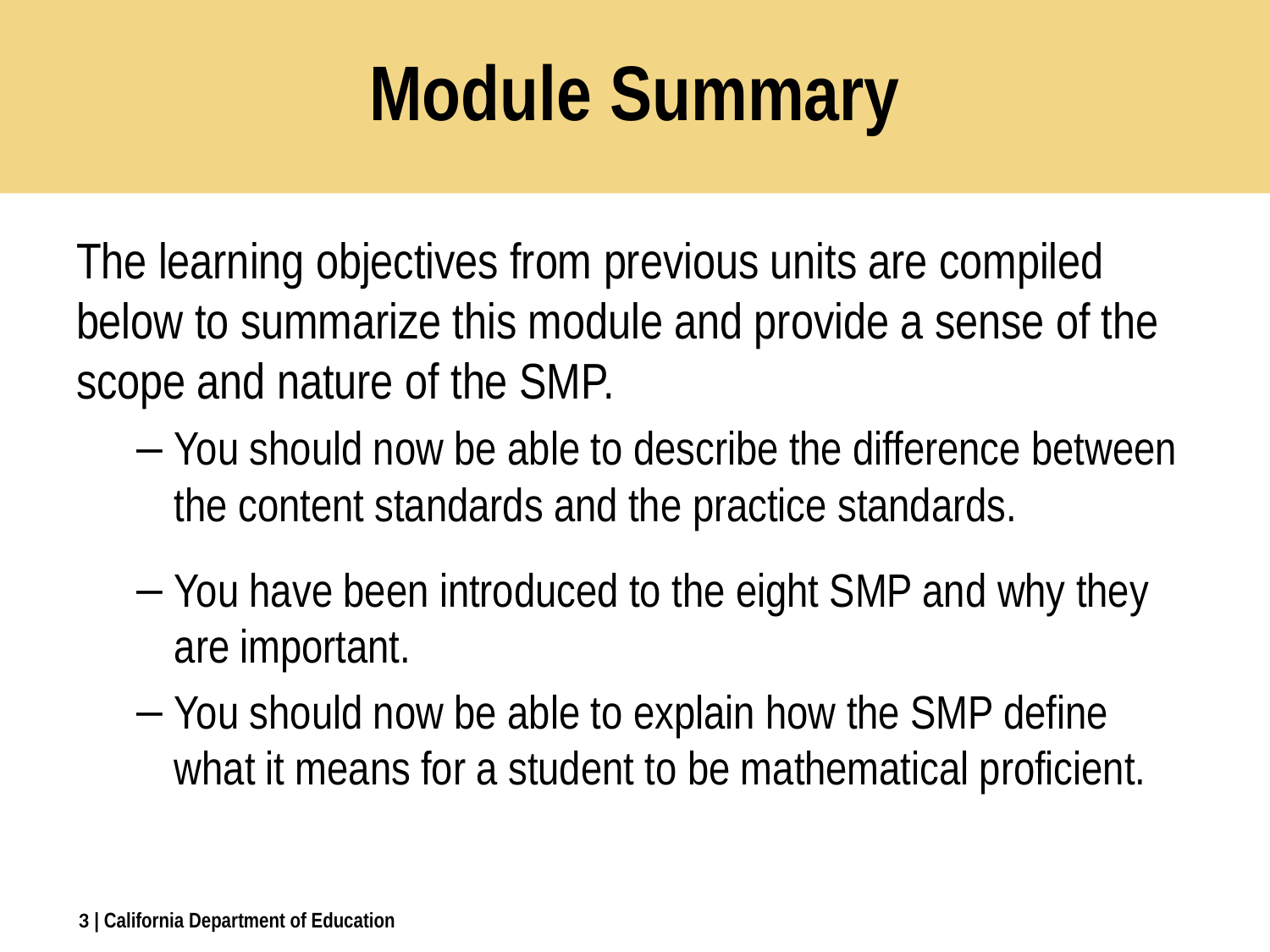

# Module Summary
The learning objectives from previous units are compiled below to summarize this module and provide a sense of the scope and nature of the SMP.
You should now be able to describe the difference between the content standards and the practice standards.
You have been introduced to the eight SMP and why they are important.
You should now be able to explain how the SMP define what it means for a student to be mathematical proficient.

3
| California Department of Education